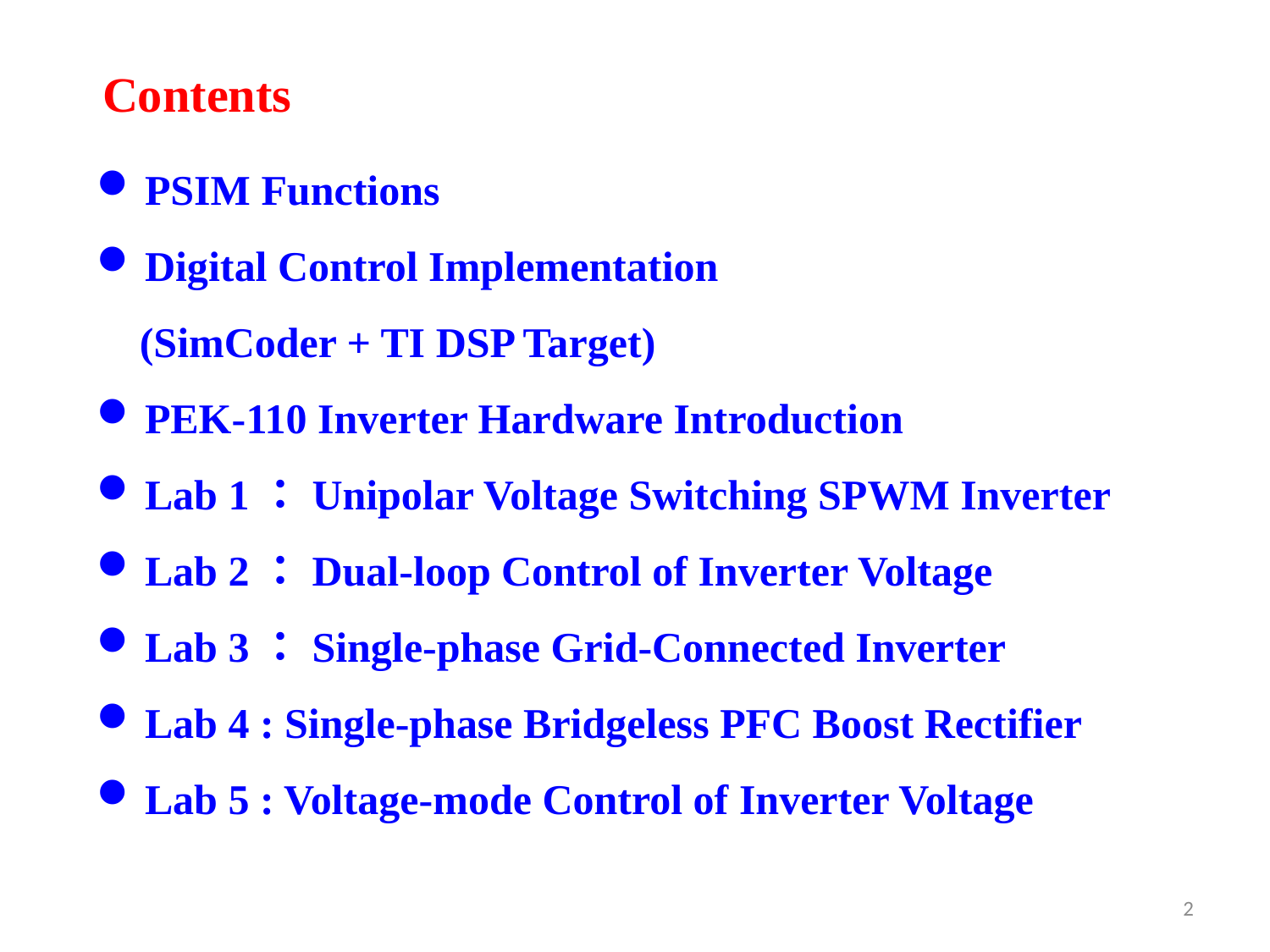

Contents
PSIM Functions
Digital Control Implementation
    (SimCoder + TI DSP Target)
PEK-110 Inverter Hardware Introduction
Lab 1：Unipolar Voltage Switching SPWM Inverter
Lab 2：Dual-loop Control of Inverter Voltage
Lab 3：Single-phase Grid-Connected Inverter
Lab 4 : Single-phase Bridgeless PFC Boost Rectifier
Lab 5 : Voltage-mode Control of Inverter Voltage
2